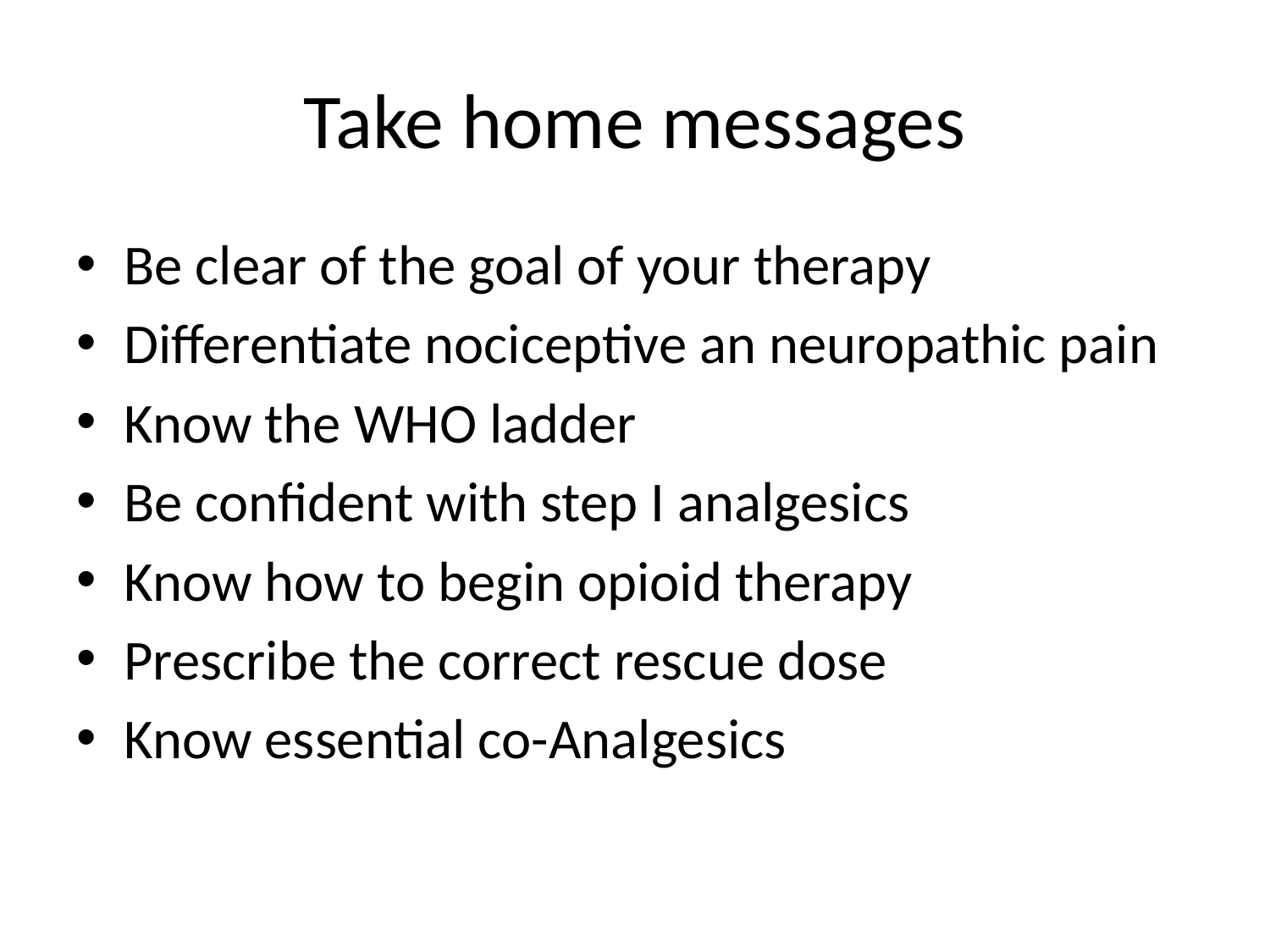

# Take home messages
Be clear of the goal of your therapy
Differentiate nociceptive an neuropathic pain
Know the WHO ladder
Be confident with step I analgesics
Know how to begin opioid therapy
Prescribe the correct rescue dose
Know essential co-Analgesics